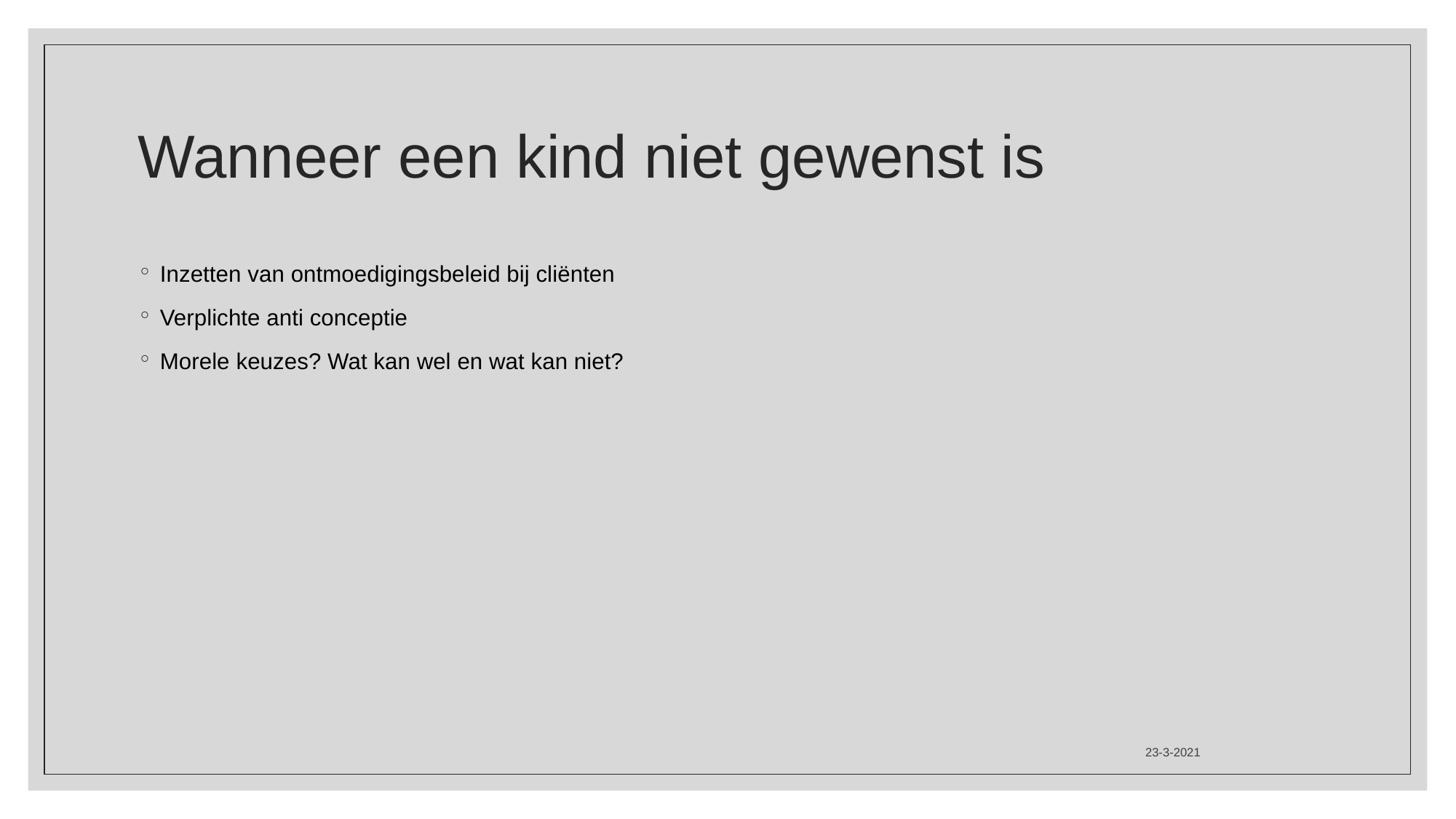

# Wanneer een kind niet gewenst is
Inzetten van ontmoedigingsbeleid bij cliënten
Verplichte anti conceptie
Morele keuzes? Wat kan wel en wat kan niet?
23-3-2021